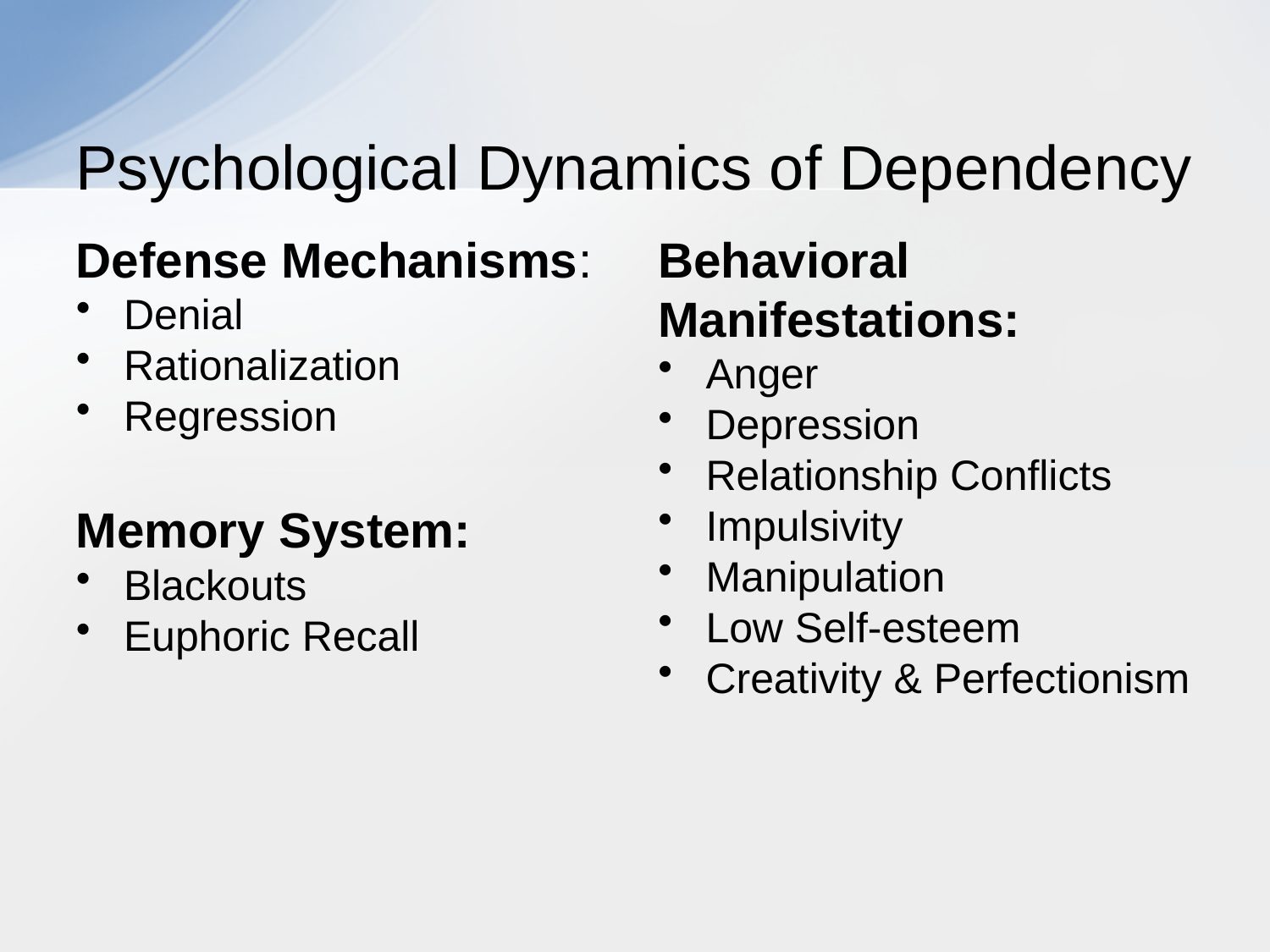

# Psychological Dynamics of Dependency
Defense Mechanisms:
Denial
Rationalization
Regression

Memory System:
Blackouts
Euphoric Recall

Behavioral Manifestations:
Anger
Depression
Relationship Conflicts
Impulsivity
Manipulation
Low Self-esteem
Creativity & Perfectionism